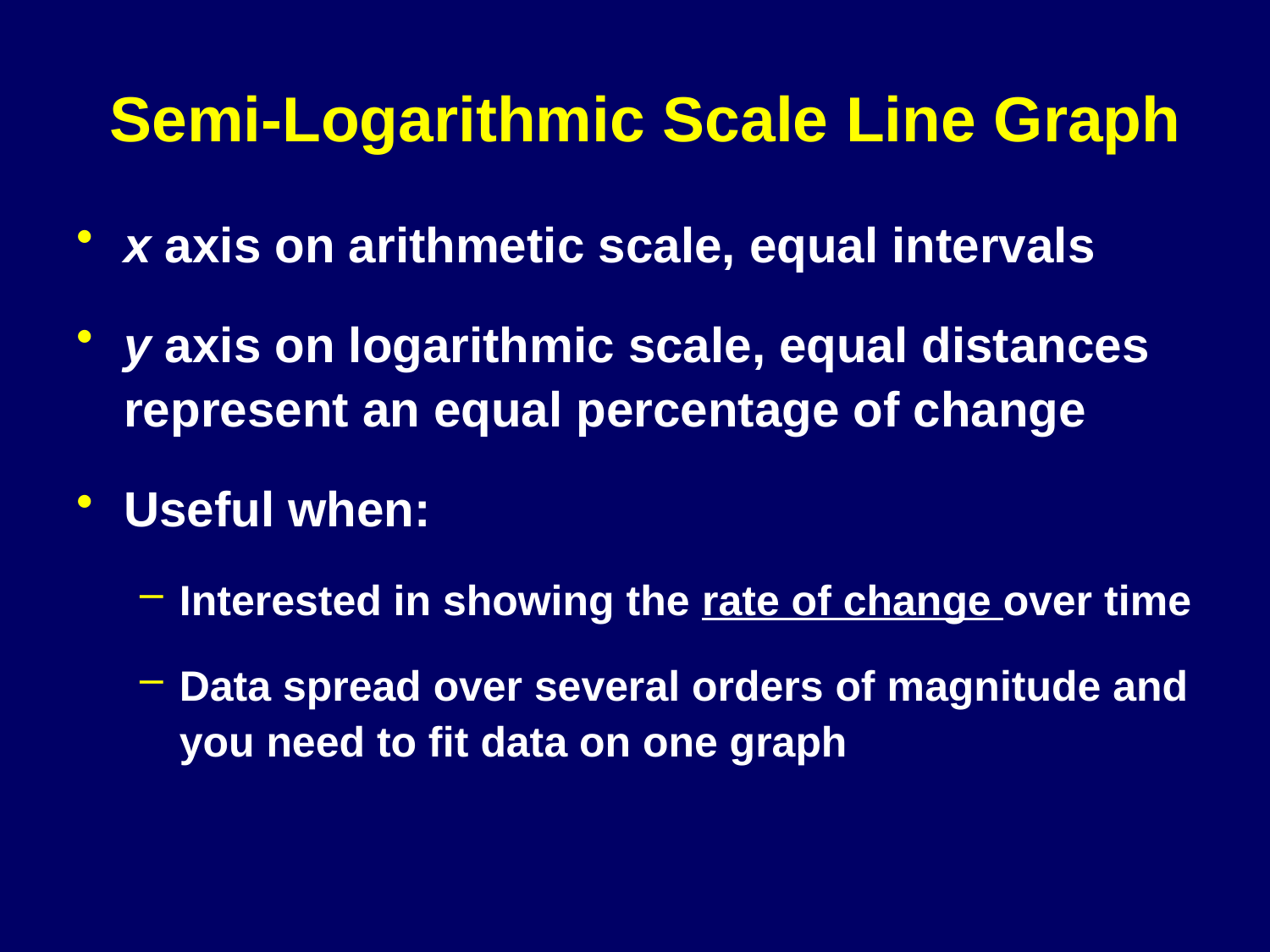

# Semi-Logarithmic Scale Line Graph
x axis on arithmetic scale, equal intervals
y axis on logarithmic scale, equal distances represent an equal percentage of change
Useful when:
Interested in showing the rate of change over time
Data spread over several orders of magnitude and you need to fit data on one graph